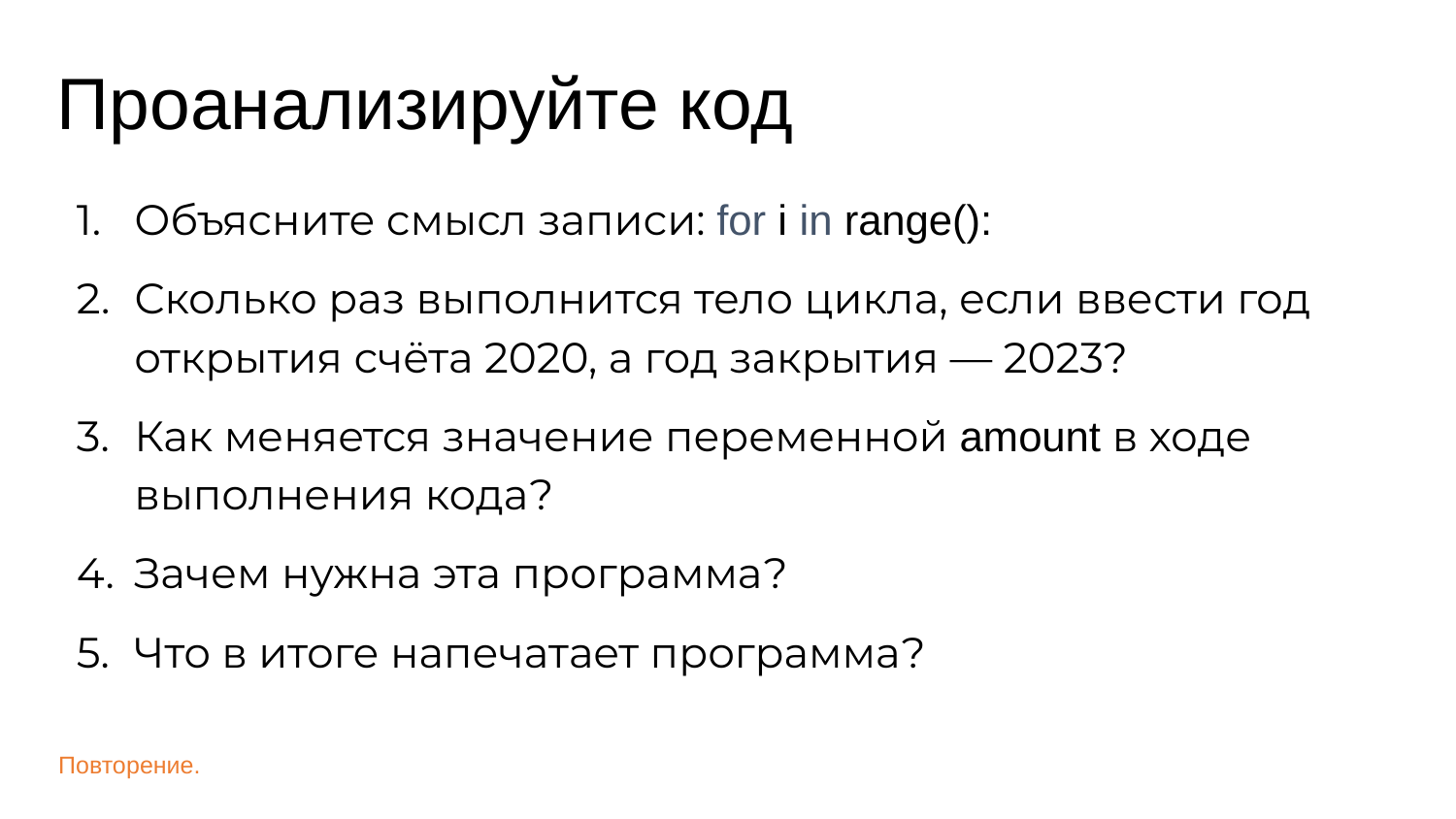

Проанализируйте код
Объясните смысл записи: for i in range():
Сколько раз выполнится тело цикла, если ввести год открытия счёта 2020, а год закрытия ― 2023?
Как меняется значение переменной amount в ходе выполнения кода?
Зачем нужна эта программа?
Что в итоге напечатает программа?
Повторение.